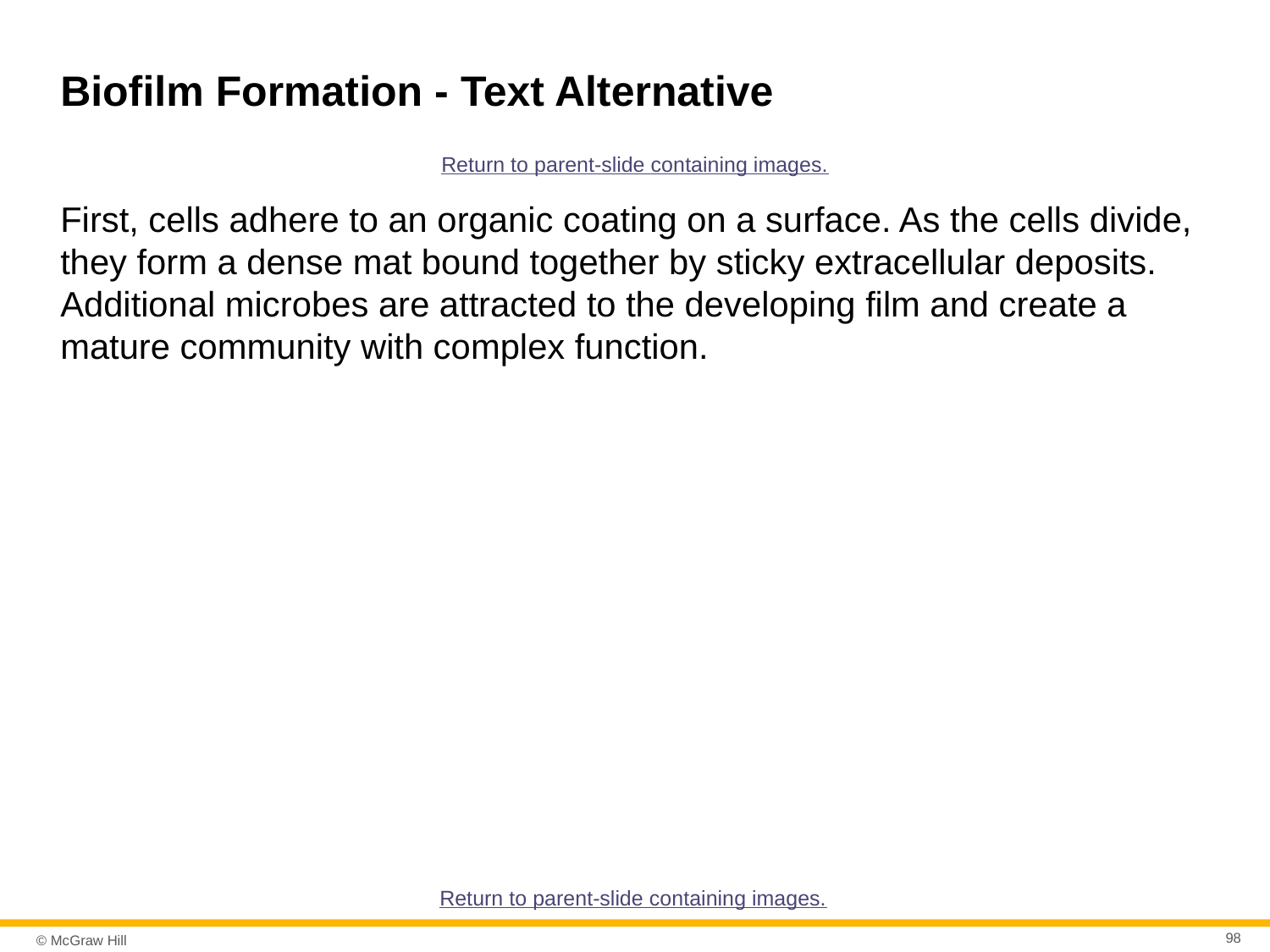

# Biofilm Formation - Text Alternative
Return to parent-slide containing images.
First, cells adhere to an organic coating on a surface. As the cells divide, they form a dense mat bound together by sticky extracellular deposits. Additional microbes are attracted to the developing film and create a mature community with complex function.
Return to parent-slide containing images.